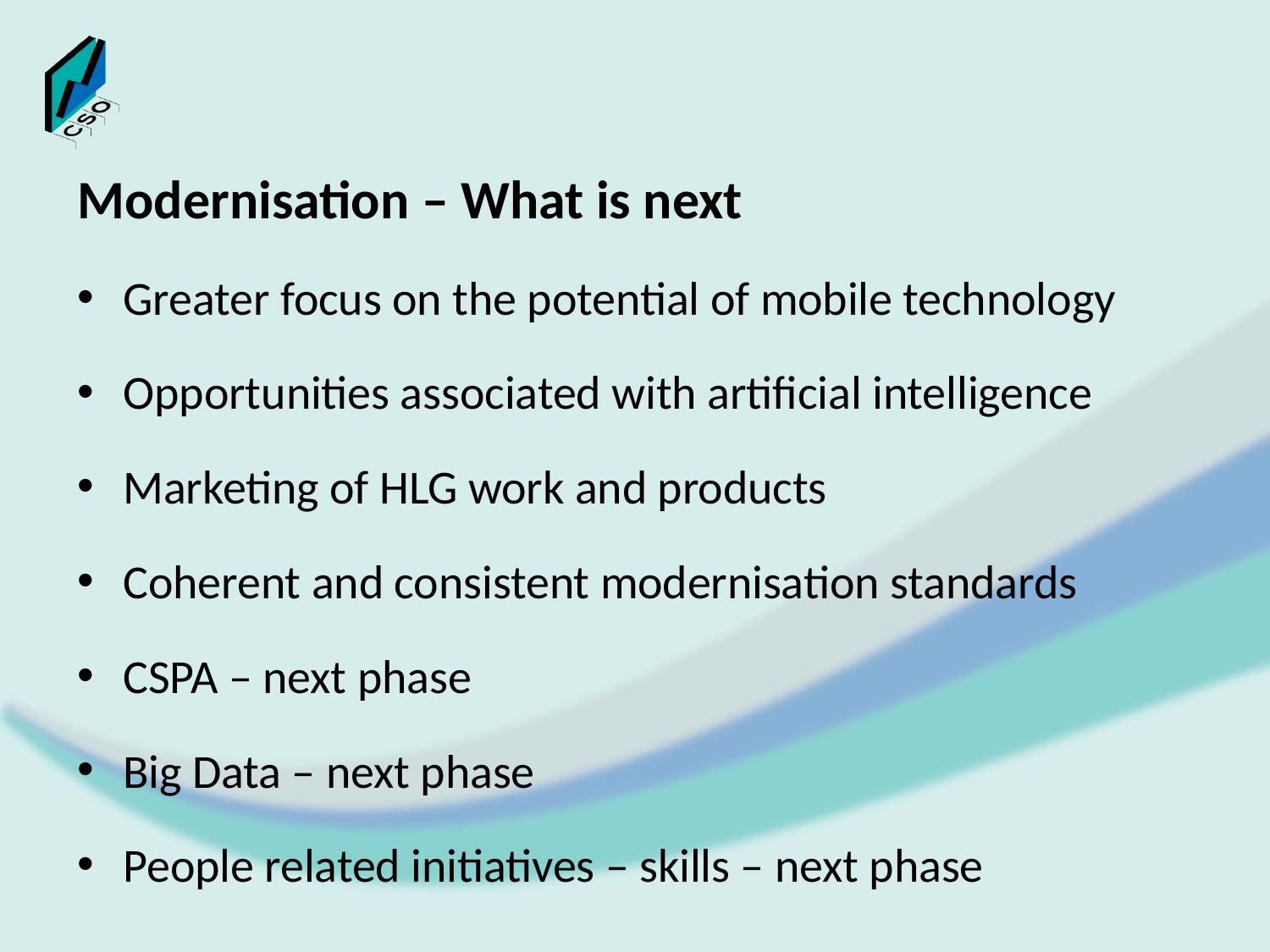

#
Modernisation – What is next
Greater focus on the potential of mobile technology
Opportunities associated with artificial intelligence
Marketing of HLG work and products
Coherent and consistent modernisation standards
CSPA – next phase
Big Data – next phase
People related initiatives – skills – next phase